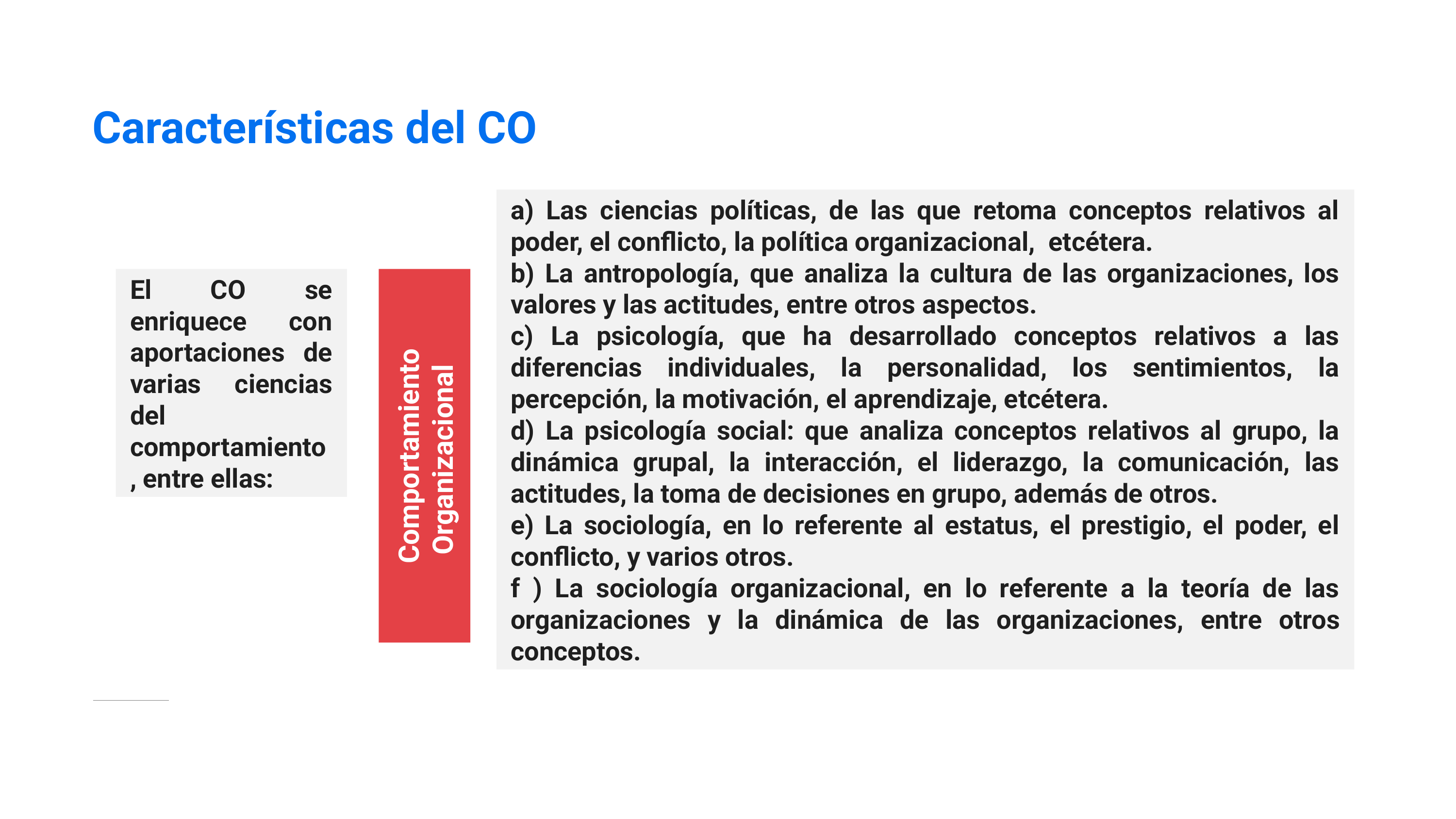

# Características del CO
a) Las ciencias políticas, de las que retoma conceptos relativos al poder, el conflicto, la política organizacional,  etcétera.
b) La antropología, que analiza la cultura de las organizaciones, los valores y las actitudes, entre otros aspectos.
c) La psicología, que ha desarrollado conceptos relativos a las diferencias individuales, la personalidad, los sentimientos, la percepción, la motivación, el aprendizaje, etcétera.
d) La psicología social: que analiza conceptos relativos al grupo, la dinámica grupal, la interacción, el liderazgo, la comunicación, las actitudes, la toma de decisiones en grupo, además de otros.
e) La sociología, en lo referente al estatus, el prestigio, el poder, el conflicto, y varios otros.
f ) La sociología organizacional, en lo referente a la teoría de las organizaciones y la dinámica de las organizaciones, entre otros conceptos.
El CO se enriquece con aportaciones de varias ciencias del comportamiento, entre ellas:
Comportamiento Organizacional